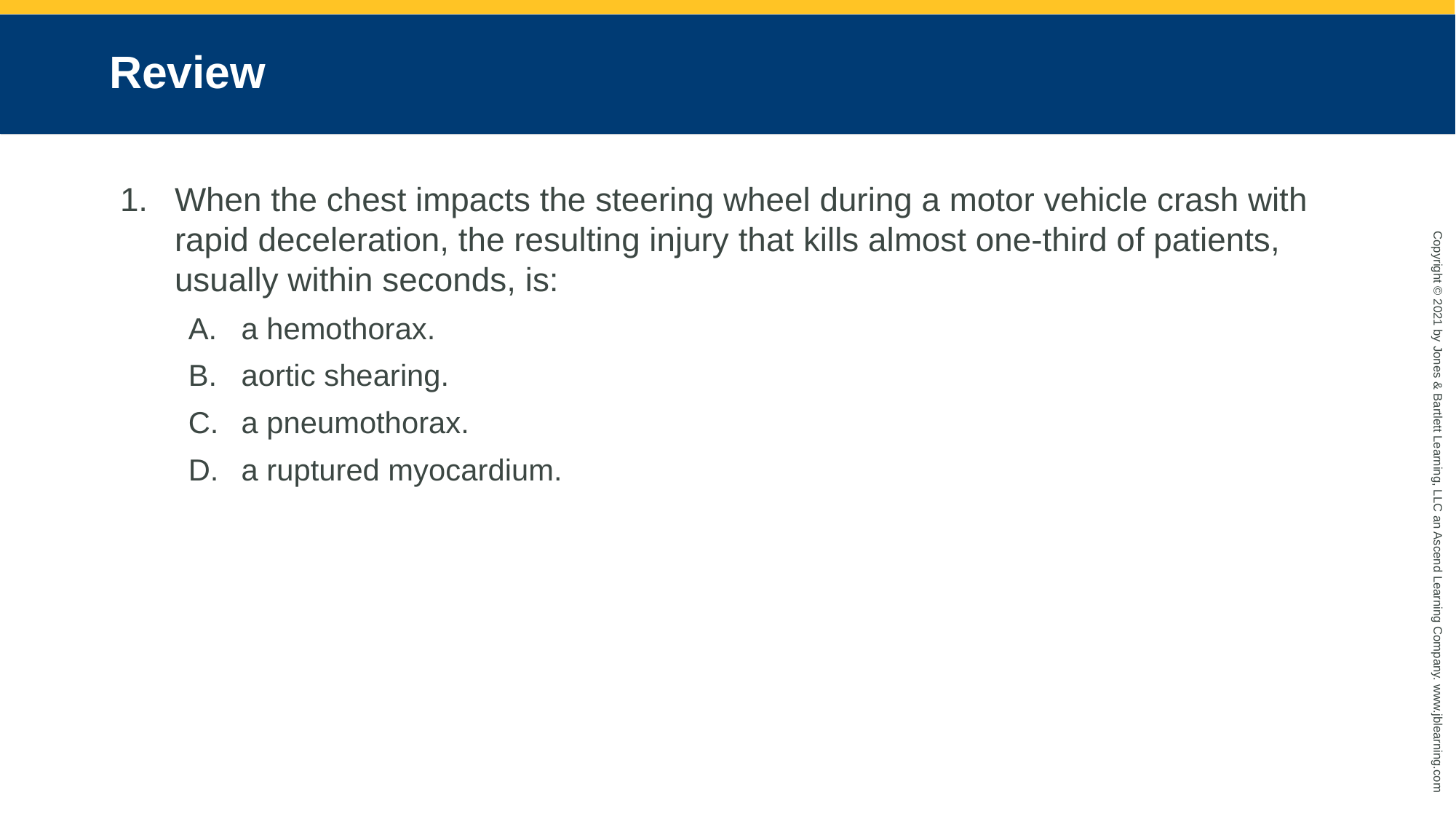

# Review
When the chest impacts the steering wheel during a motor vehicle crash with rapid deceleration, the resulting injury that kills almost one-third of patients, usually within seconds, is:
a hemothorax.
aortic shearing.
a pneumothorax.
a ruptured myocardium.